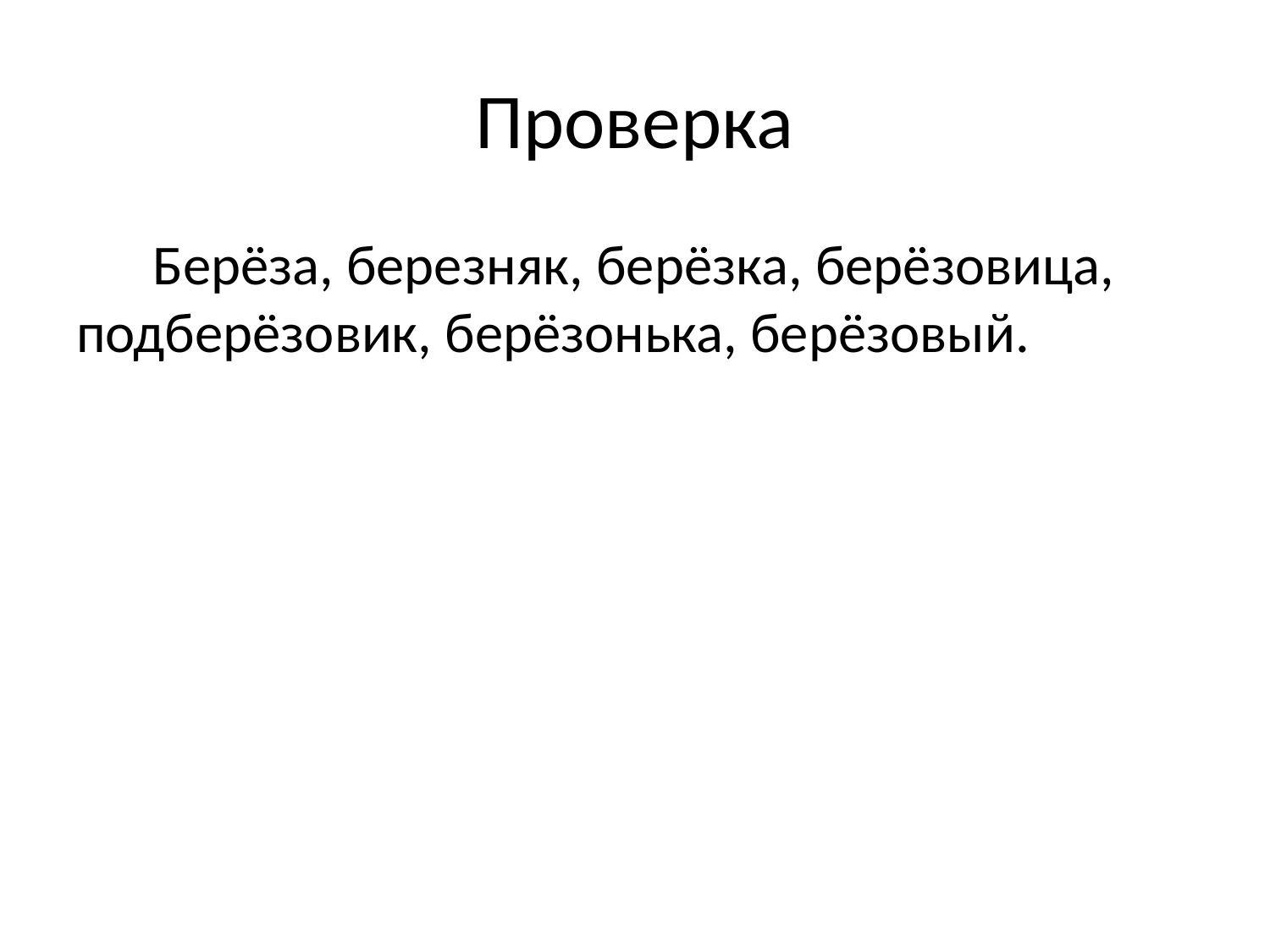

# Проверка
      Берёза, березняк, берёзка, берёзовица, подберёзовик, берёзонька, берёзовый.